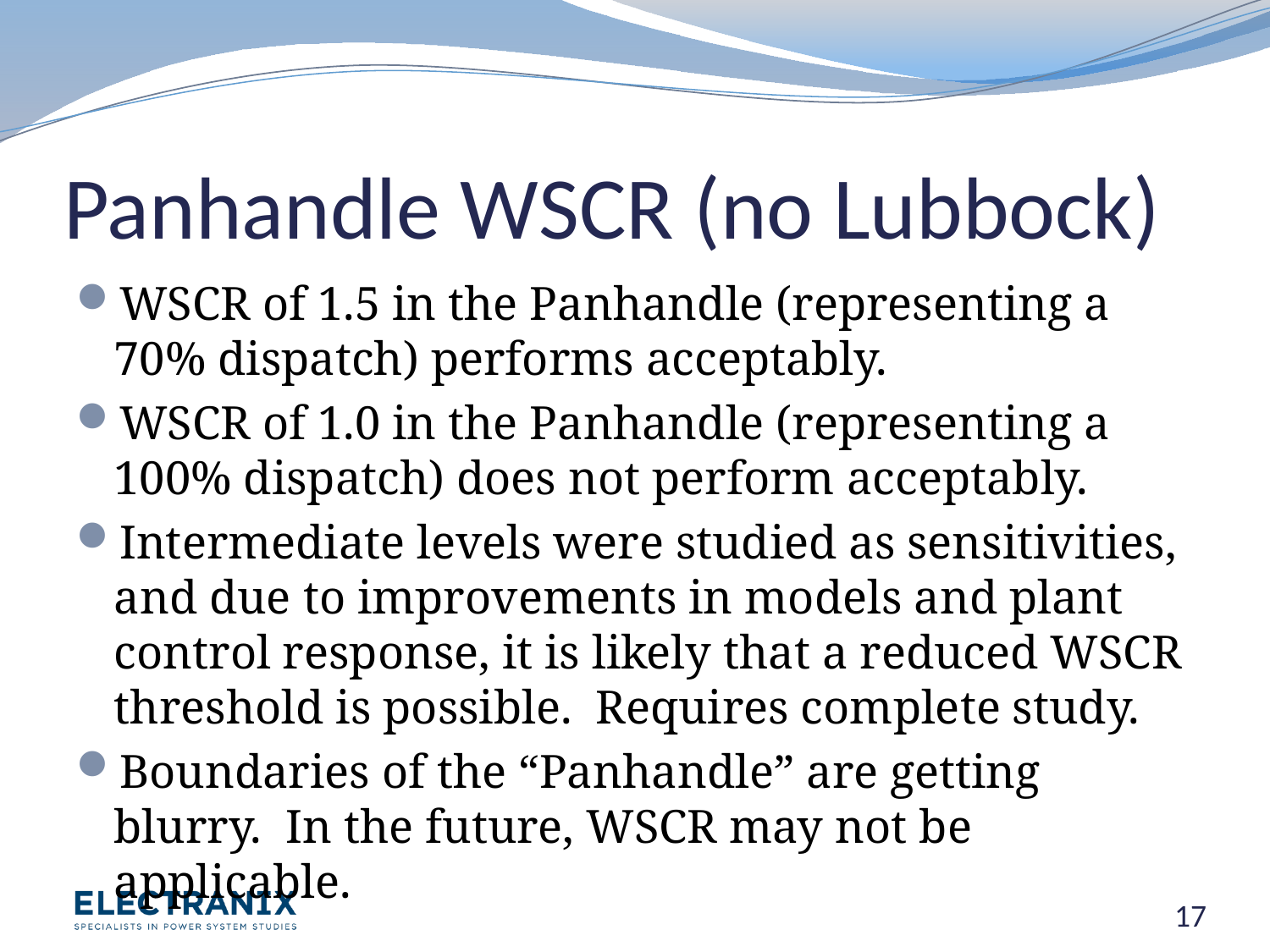

# Panhandle WSCR (no Lubbock)
WSCR of 1.5 in the Panhandle (representing a 70% dispatch) performs acceptably.
WSCR of 1.0 in the Panhandle (representing a 100% dispatch) does not perform acceptably.
Intermediate levels were studied as sensitivities, and due to improvements in models and plant control response, it is likely that a reduced WSCR threshold is possible.  Requires complete study.
Boundaries of the “Panhandle” are getting blurry.  In the future, WSCR may not be applicable.

17